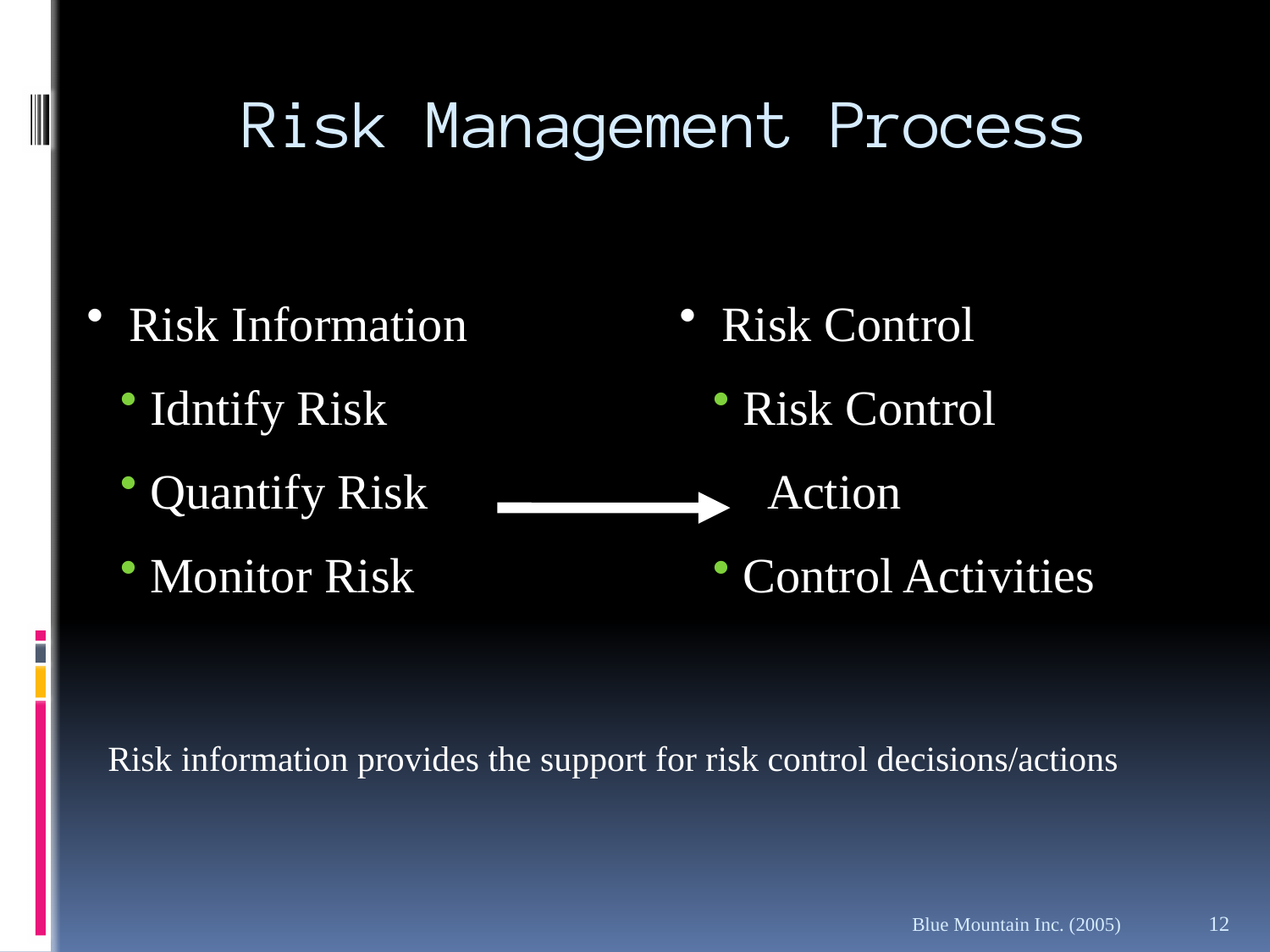

# Risk Management Process
 Risk Information
Idntify Risk
Quantify Risk
Monitor Risk
 Risk Control
Risk Control
  Action
Control Activities

Risk information provides the support for risk control decisions/actions
Blue Mountain Inc. (2005)
12